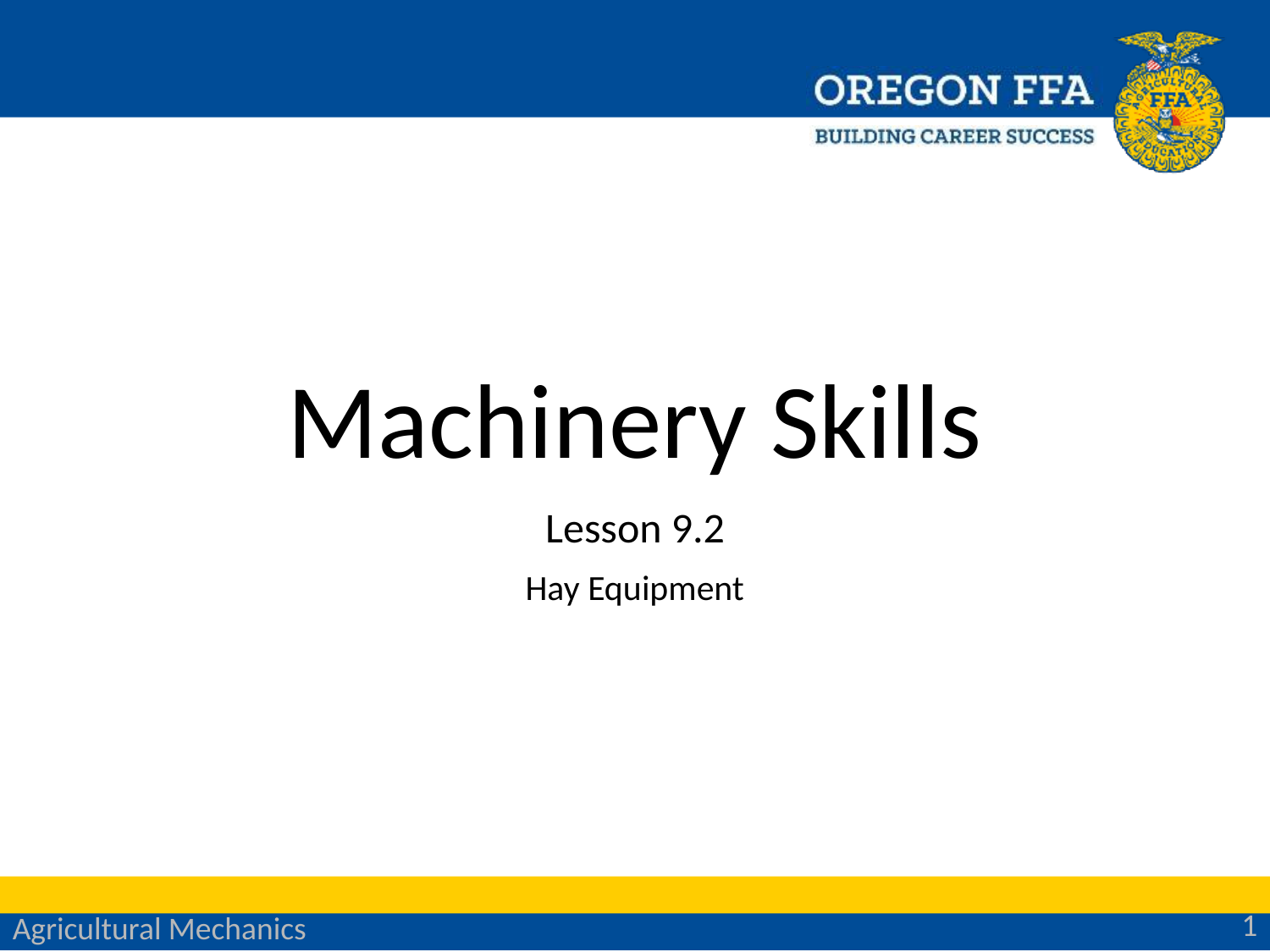

# Machinery Skills
Lesson 9.2
Hay Equipment
1
Agricultural Mechanics